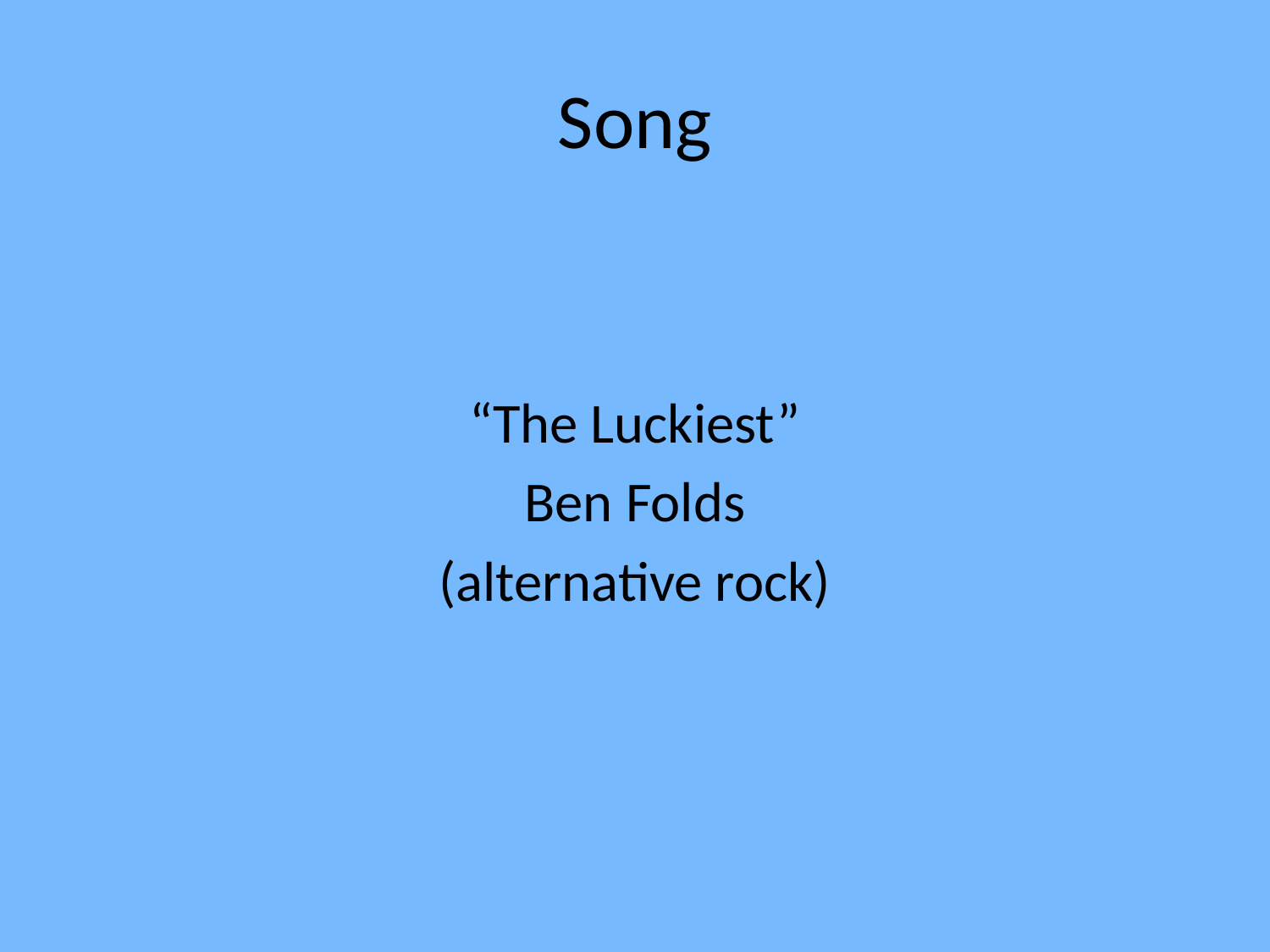

# Song

“The Luckiest”
Ben Folds
(alternative rock)